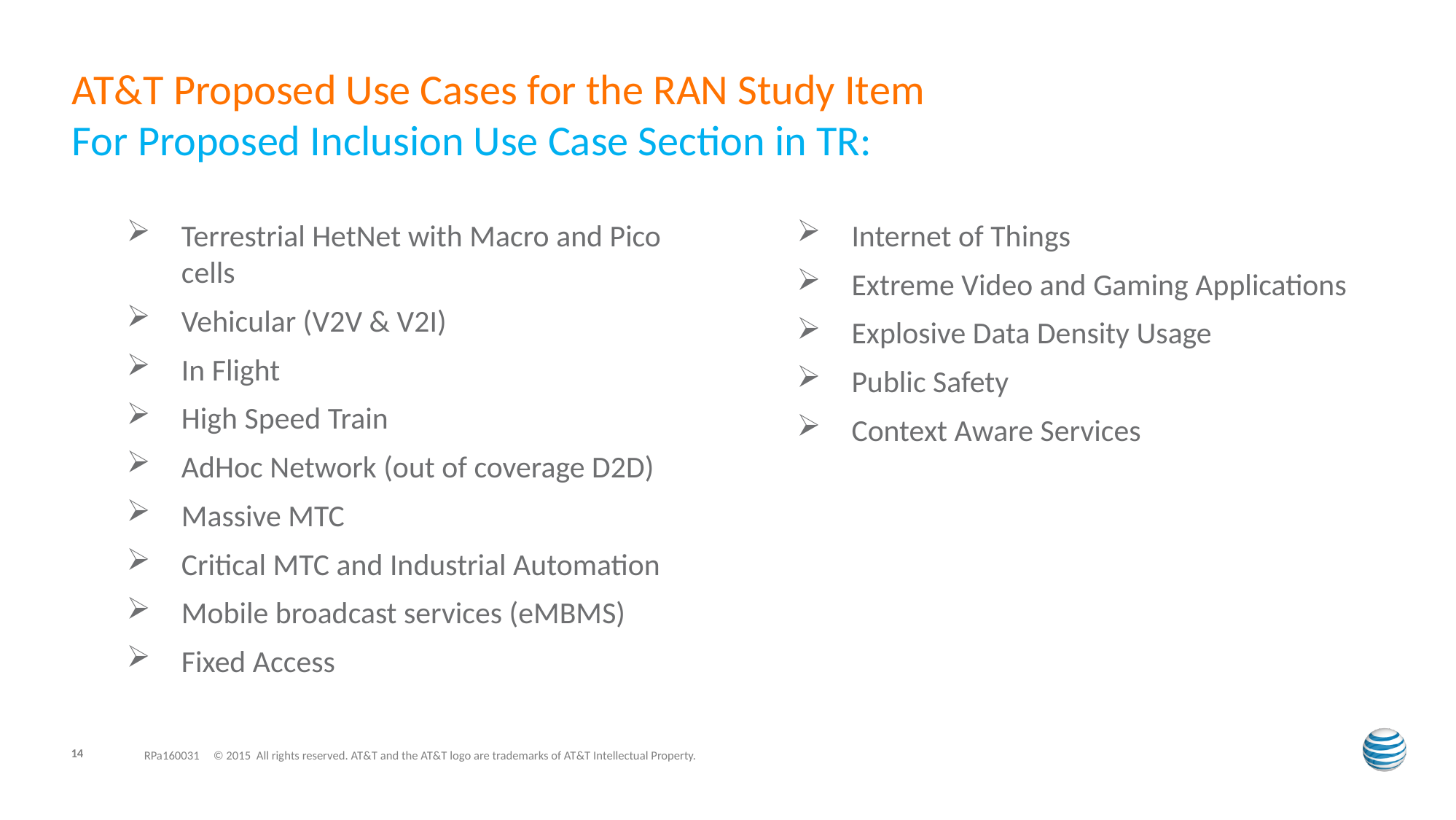

# AT&T Proposed Use Cases for the RAN Study Item For Proposed Inclusion Use Case Section in TR:
Terrestrial HetNet with Macro and Pico cells
Vehicular (V2V & V2I)
In Flight
High Speed Train
AdHoc Network (out of coverage D2D)
Massive MTC
Critical MTC and Industrial Automation
Mobile broadcast services (eMBMS)
Fixed Access
Internet of Things
Extreme Video and Gaming Applications
Explosive Data Density Usage
Public Safety
Context Aware Services

14
RPa160031     © 2015  All rights reserved. AT&T and the AT&T logo are trademarks of AT&T Intellectual Property.